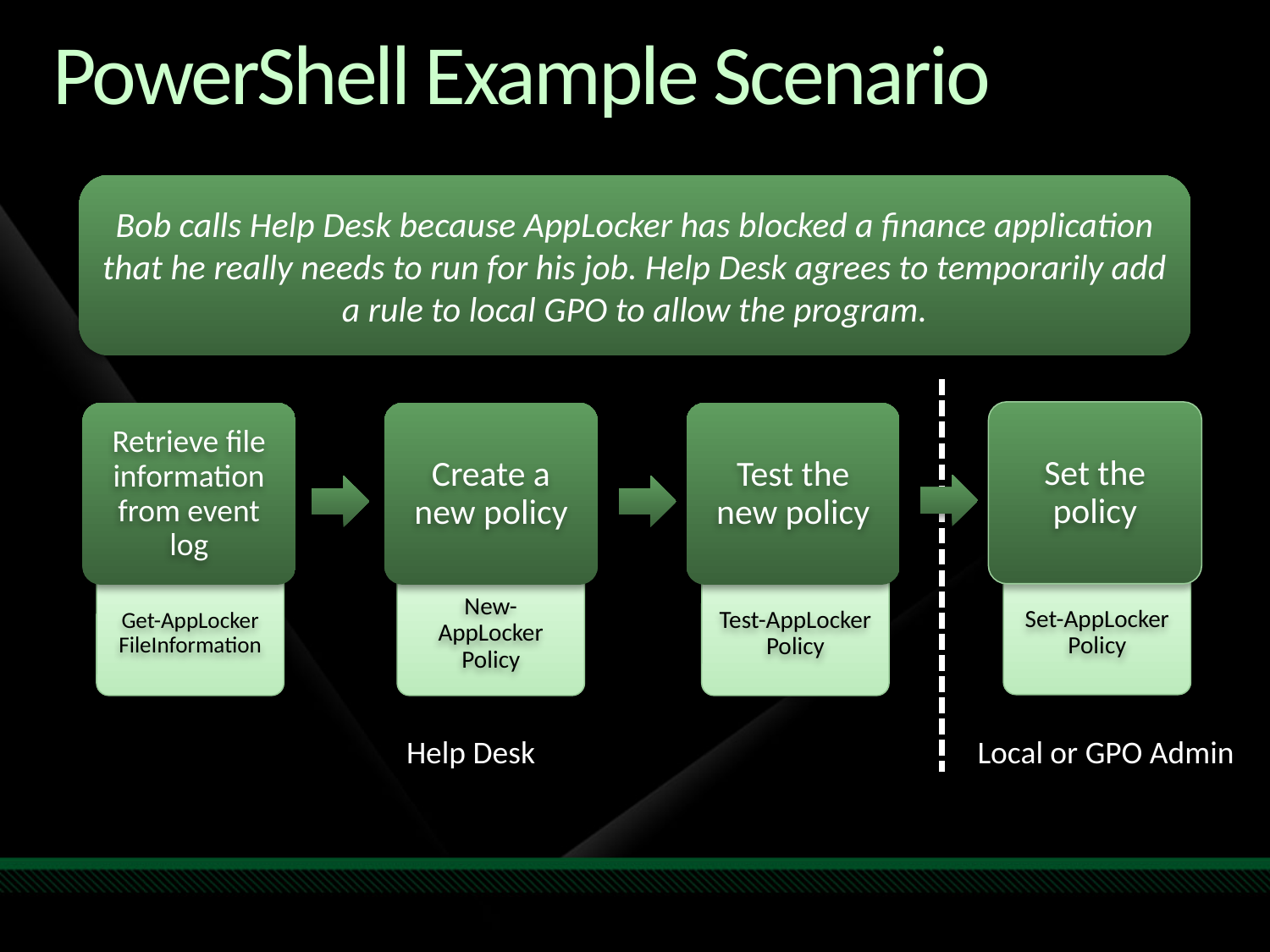

# PowerShell Example Scenario
Bob calls Help Desk because AppLocker has blocked a finance application that he really needs to run for his job. Help Desk agrees to temporarily add a rule to local GPO to allow the program.

Set the policy

Retrieve file information from event log

Create a new policy

Test the new policy

Set-AppLocker
Policy

Get-AppLocker
FileInformation

New-AppLocker
Policy

Test-AppLocker
Policy
Help Desk
Local or GPO Admin